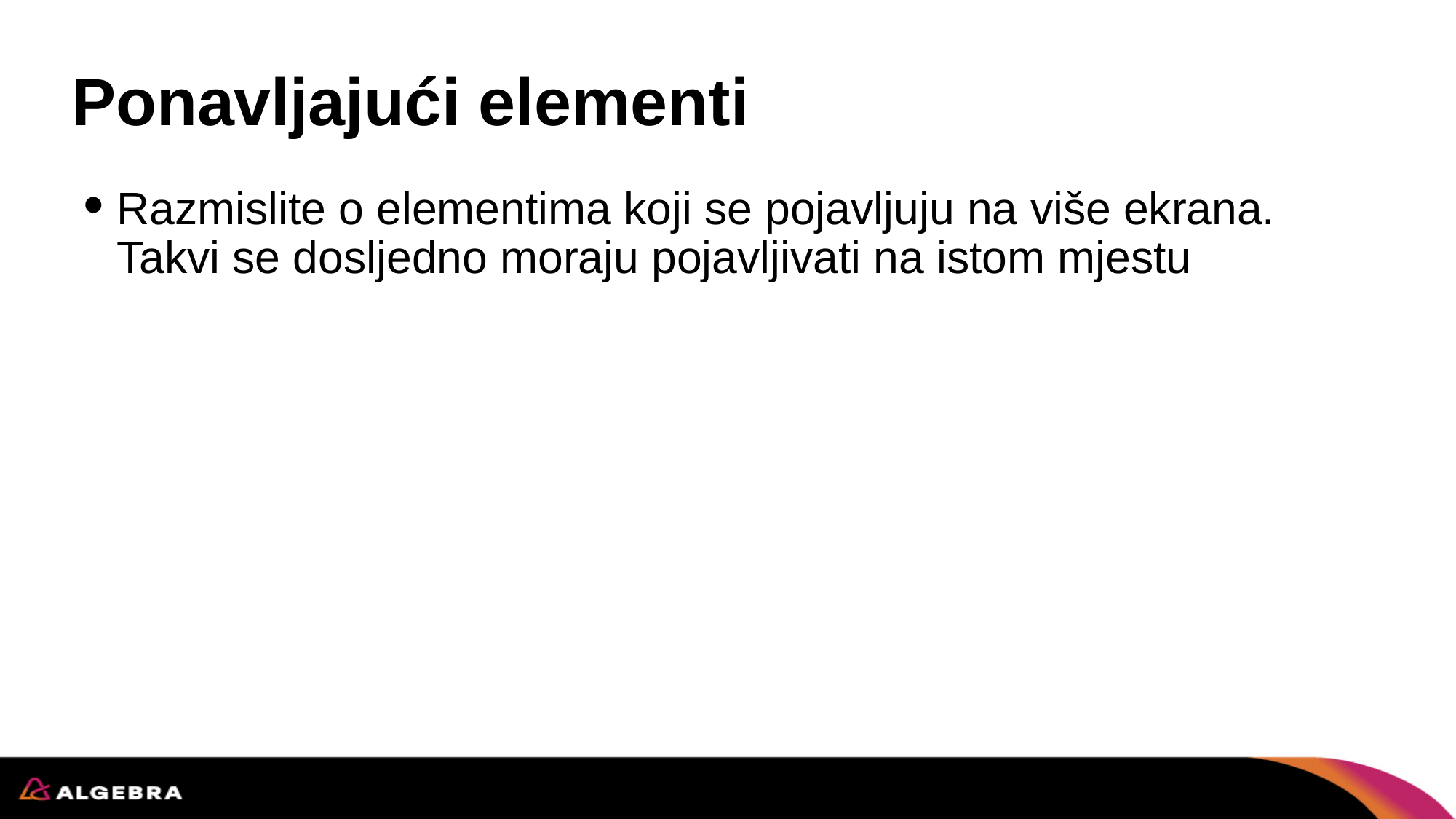

# Ponavljajući elementi
Razmislite o elementima koji se pojavljuju na više ekrana. Takvi se dosljedno moraju pojavljivati na istom mjestu